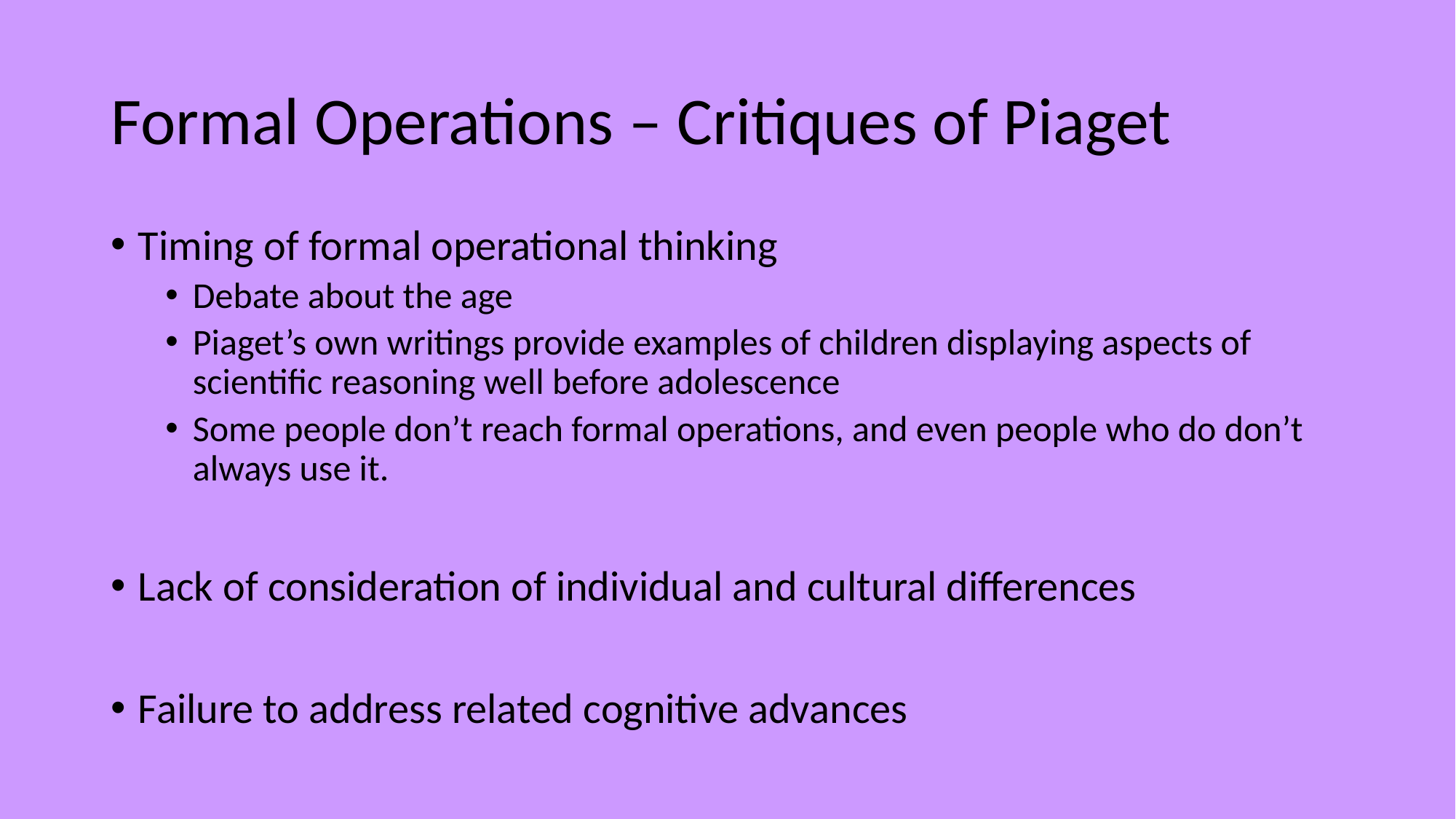

# Formal Operations – Critiques of Piaget
Timing of formal operational thinking
Debate about the age
Piaget’s own writings provide examples of children displaying aspects of scientific reasoning well before adolescence
Some people don’t reach formal operations, and even people who do don’t always use it.

Lack of consideration of individual and cultural differences

Failure to address related cognitive advances